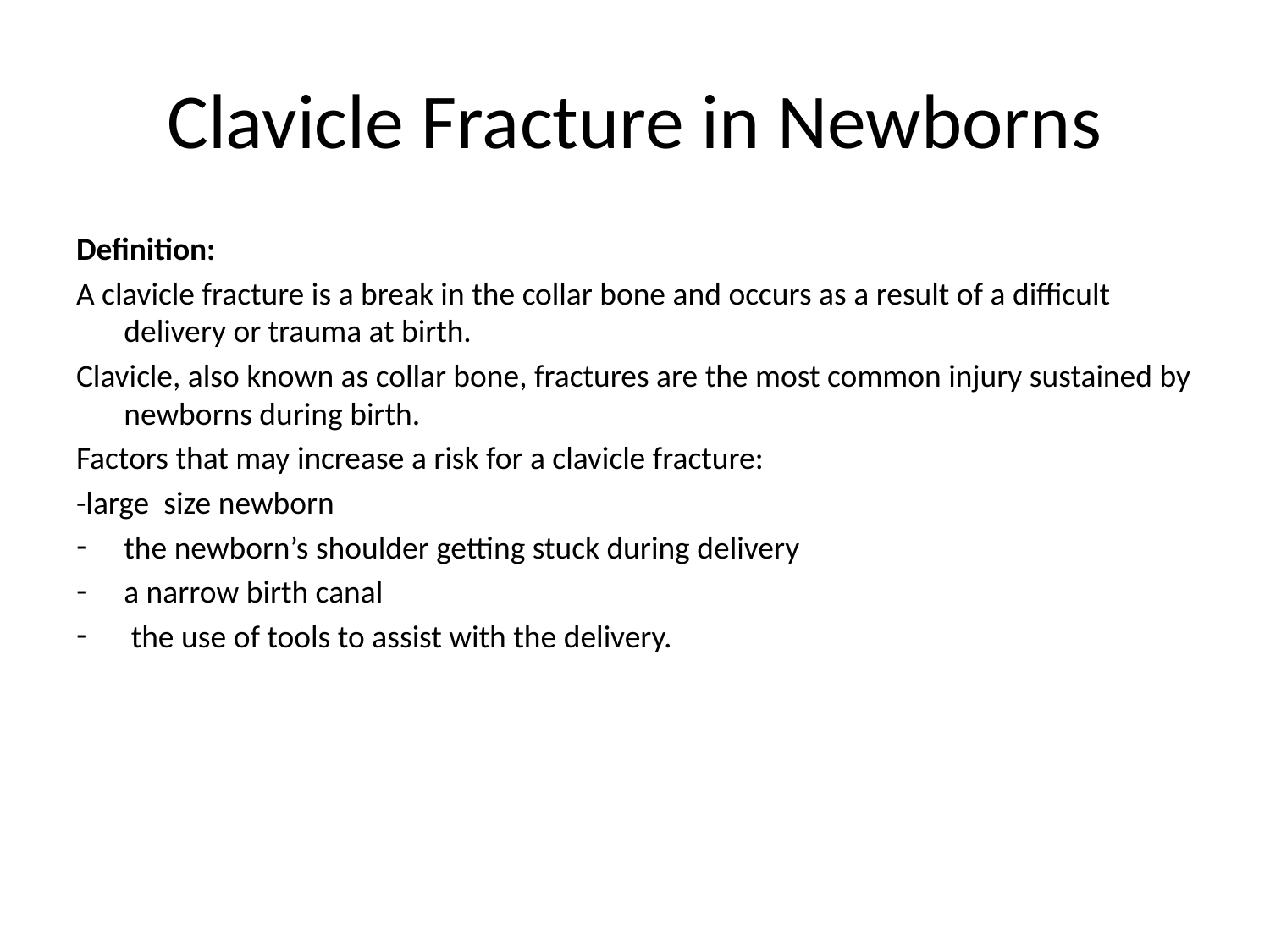

# Clavicle Fracture in Newborns
Definition:
A clavicle fracture is a break in the collar bone and occurs as a result of a difficult delivery or trauma at birth.
Clavicle, also known as collar bone, fractures are the most common injury sustained by newborns during birth.
Factors that may increase a risk for a clavicle fracture:
-large  size newborn
the newborn’s shoulder getting stuck during delivery
a narrow birth canal
 the use of tools to assist with the delivery.